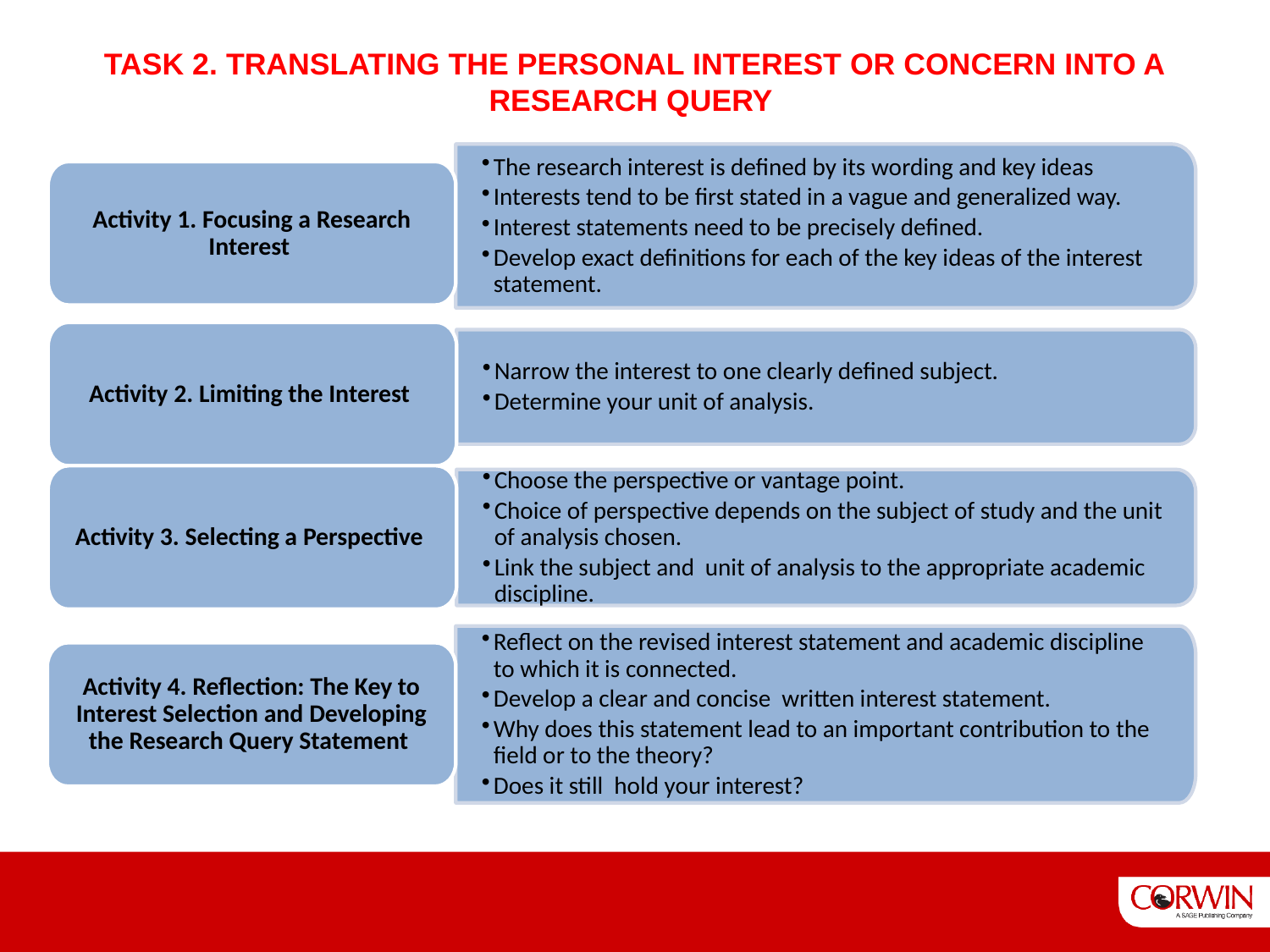

# TASK 2. TRANSLATING THE PERSONAL INTEREST OR CONCERN INTO A RESEARCH QUERY
The research interest is defined by its wording and key ideas
Interests tend to be first stated in a vague and generalized way.
Interest statements need to be precisely defined.
Develop exact definitions for each of the key ideas of the interest statement.
Activity 1. Focusing a Research Interest
Activity 2. Limiting the Interest
Narrow the interest to one clearly defined subject.
Determine your unit of analysis.
Activity 3. Selecting a Perspective
Choose the perspective or vantage point.
Choice of perspective depends on the subject of study and the unit of analysis chosen.
Link the subject and  unit of analysis to the appropriate academic dis­cipline.
Reflect on the revised interest statement and academic discipline to which it is connected.
Develop a clear and concise  written interest statement.
Why does this statement lead to an important contribution to the field or to the theory?
Does it still  hold your interest?
Activity 4. Reflection: The Key to Interest Selection and Developing the Research Query Statement